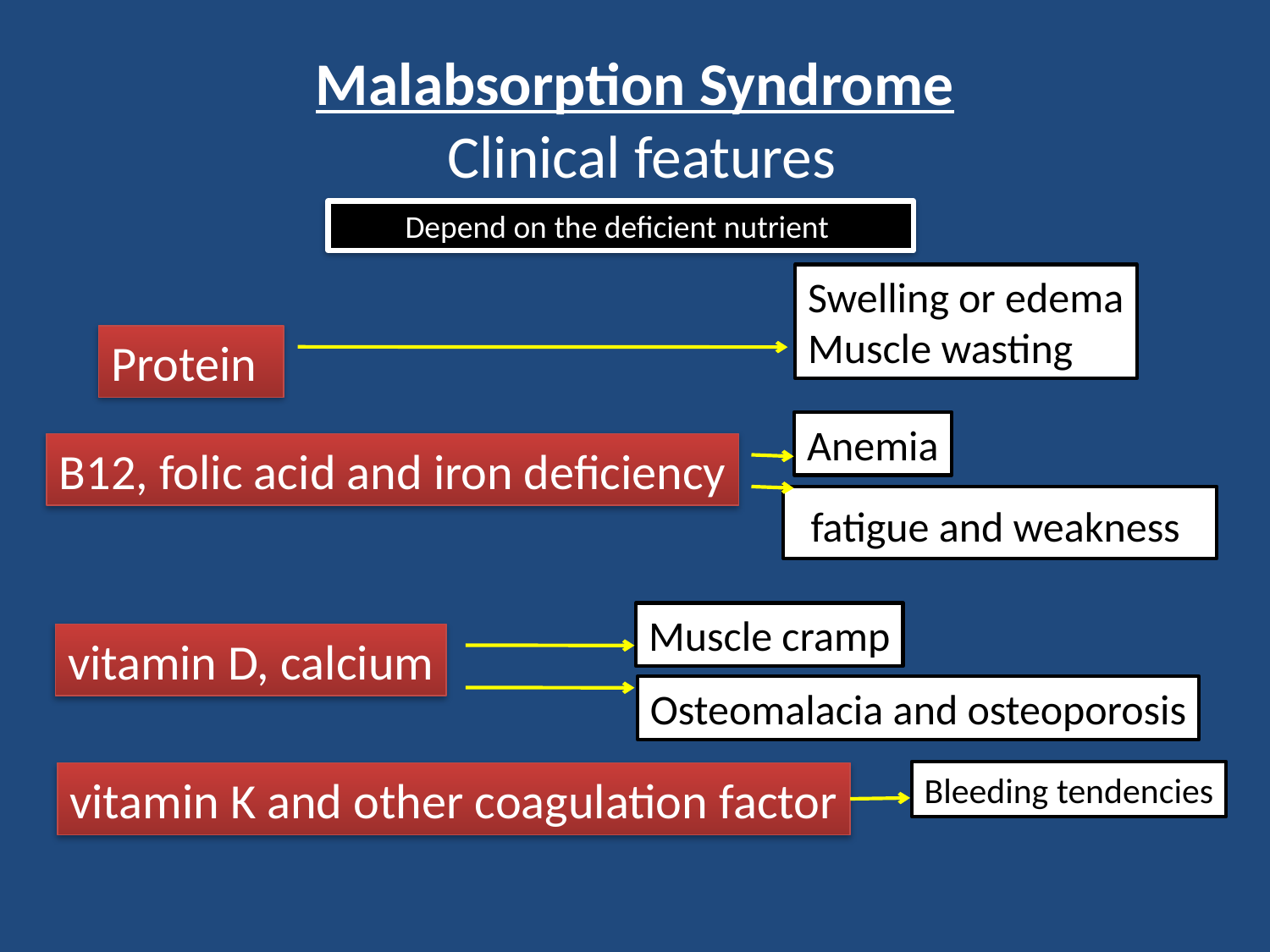

# Malabsorption Syndrome Clinical features
Depend on the deficient nutrient
Swelling or edema
Muscle wasting
Protein
Anemia
B12, folic acid and iron deficiency
(fatigue and weakness
Muscle cramp
vitamin D, calcium
Osteomalacia and osteoporosis
Bleeding tendencies
vitamin K and other coagulation factor